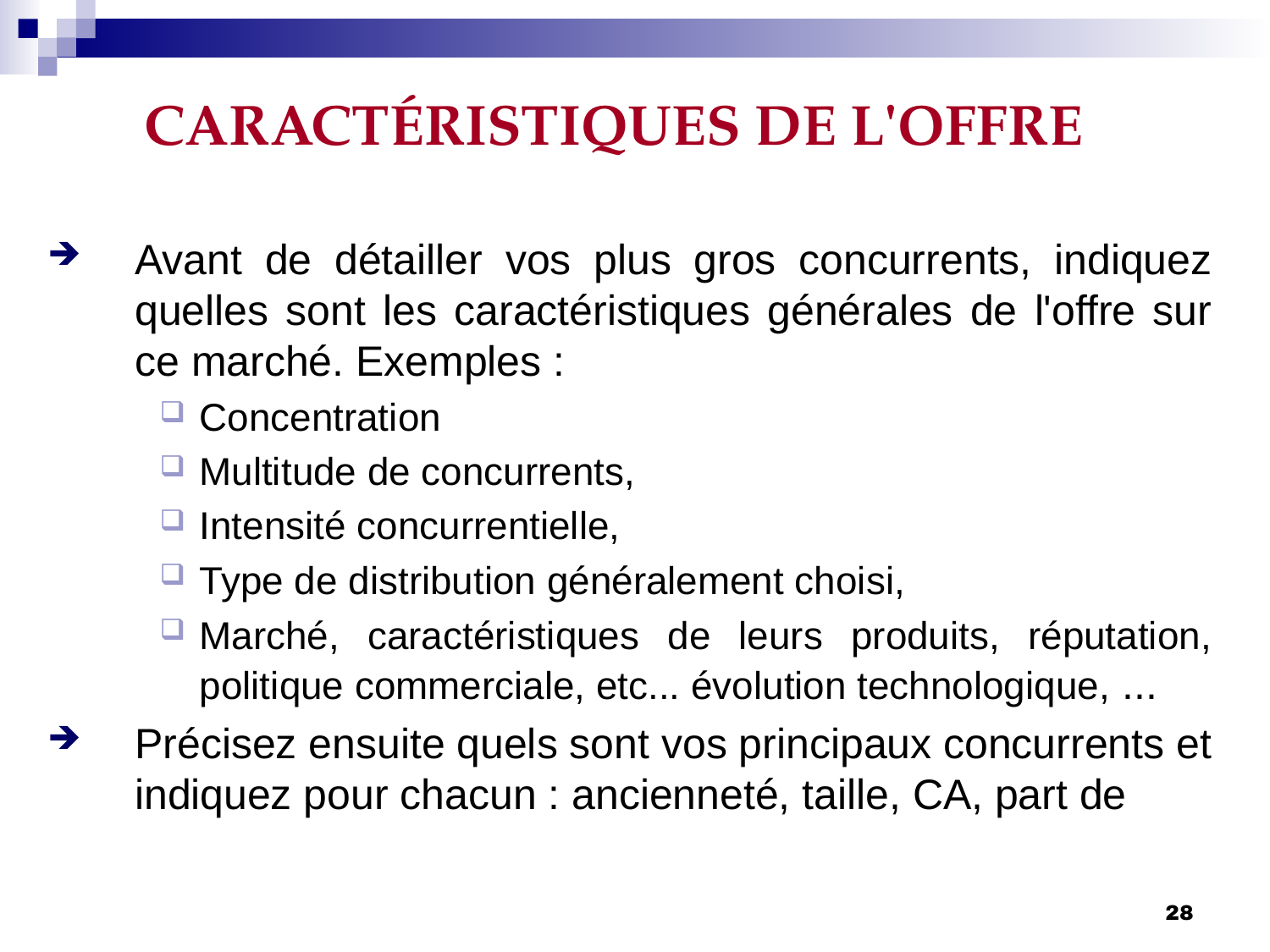

# CARACTÉRISTIQUES DE L'OFFRE
Avant de détailler vos plus gros concurrents, indiquez quelles sont les caractéristiques générales de l'offre sur ce marché. Exemples :
Concentration
Multitude de concurrents,
Intensité concurrentielle,
Type de distribution généralement choisi,
Marché, caractéristiques de leurs produits, réputation, politique commerciale, etc... évolution technologique, ...
Précisez ensuite quels sont vos principaux concurrents et indiquez pour chacun : ancienneté, taille, CA, part de
28